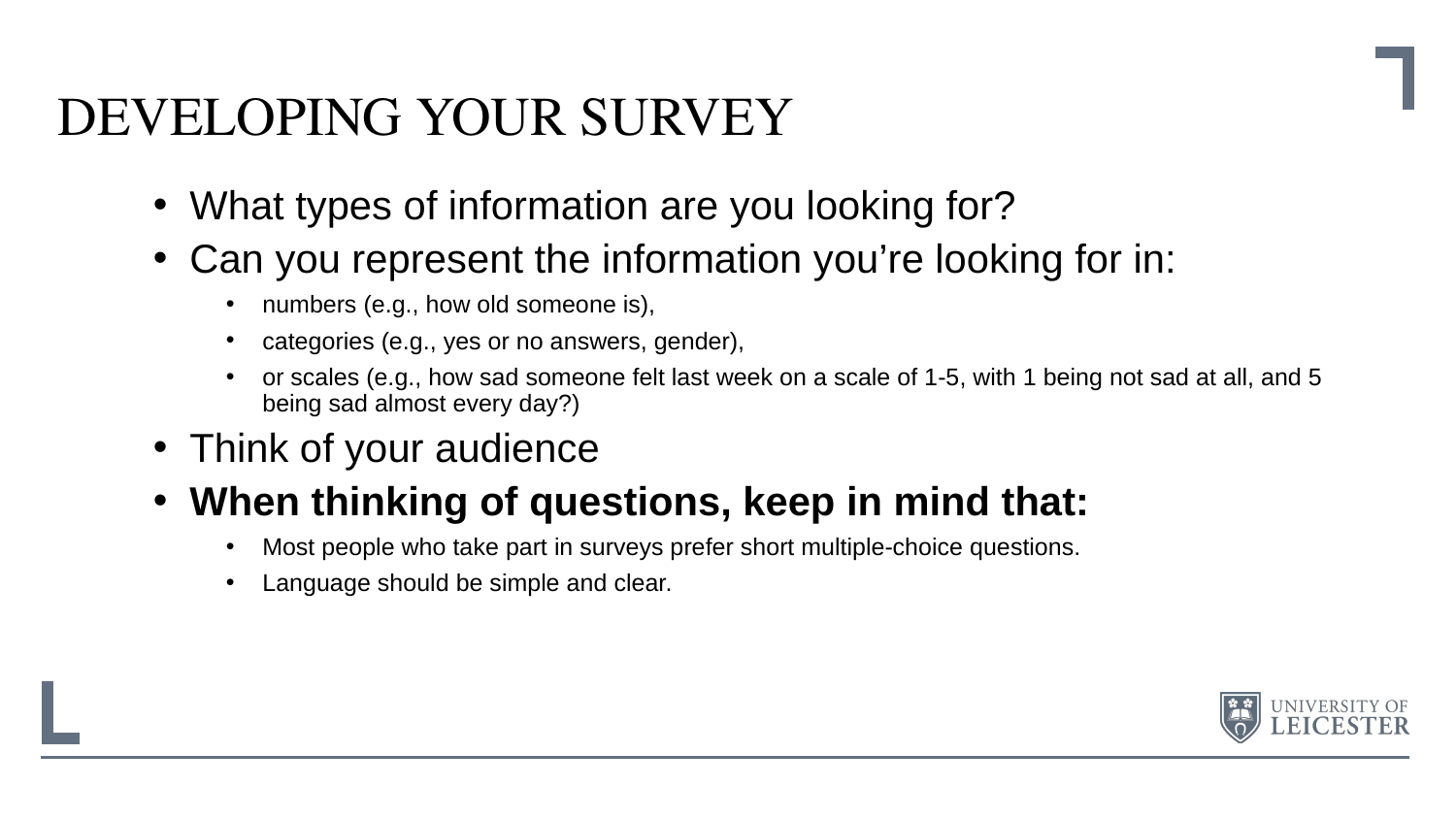

# Developing your survey
What types of information are you looking for?
Can you represent the information you’re looking for in:
numbers (e.g., how old someone is),
categories (e.g., yes or no answers, gender),
or scales (e.g., how sad someone felt last week on a scale of 1-5, with 1 being not sad at all, and 5 being sad almost every day?)
Think of your audience
When thinking of questions, keep in mind that:
Most people who take part in surveys prefer short multiple-choice questions.
Language should be simple and clear.